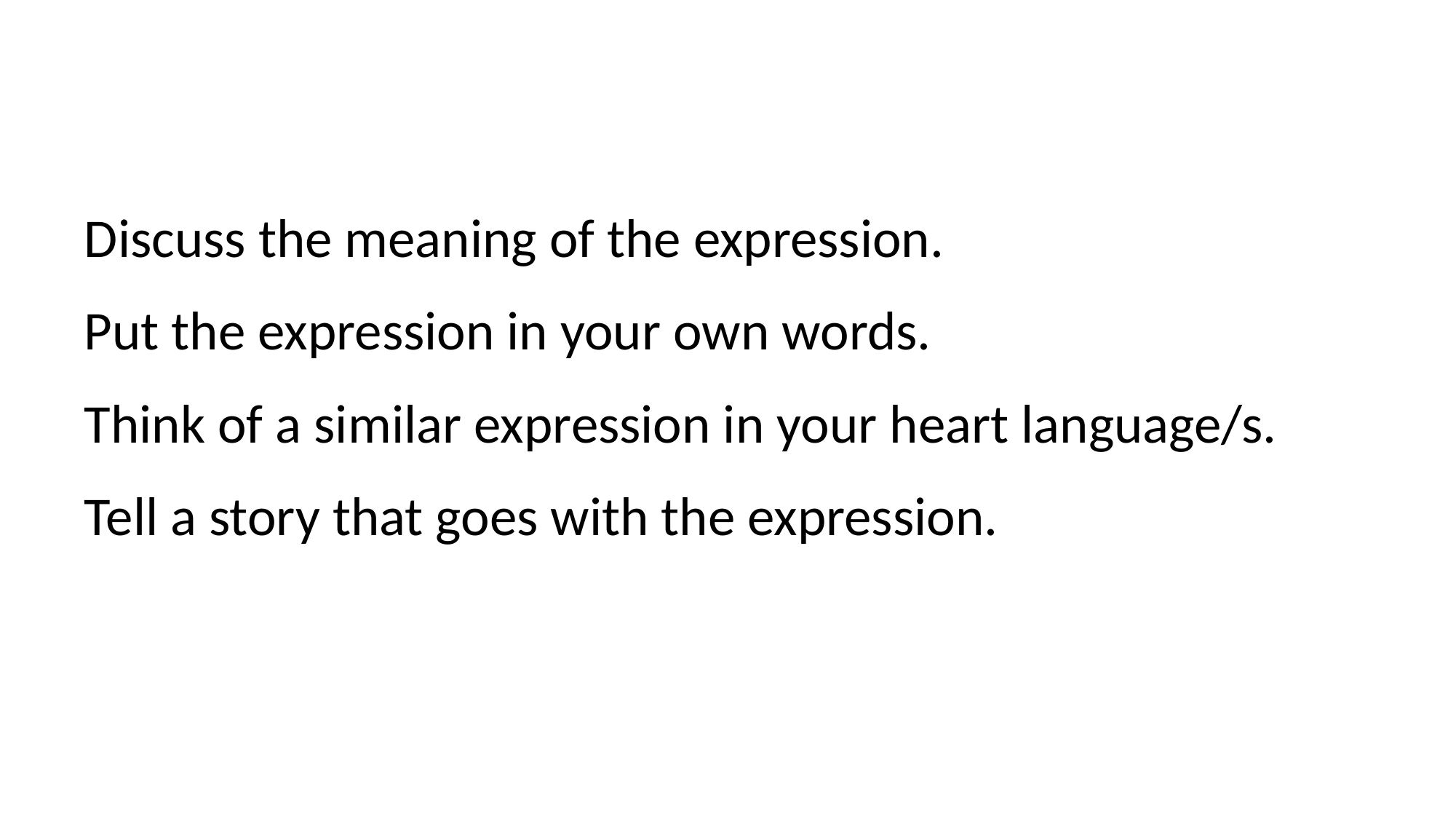

Discuss the meaning of the expression.
Put the expression in your own words.
Think of a similar expression in your heart language/s.
Tell a story that goes with the expression.